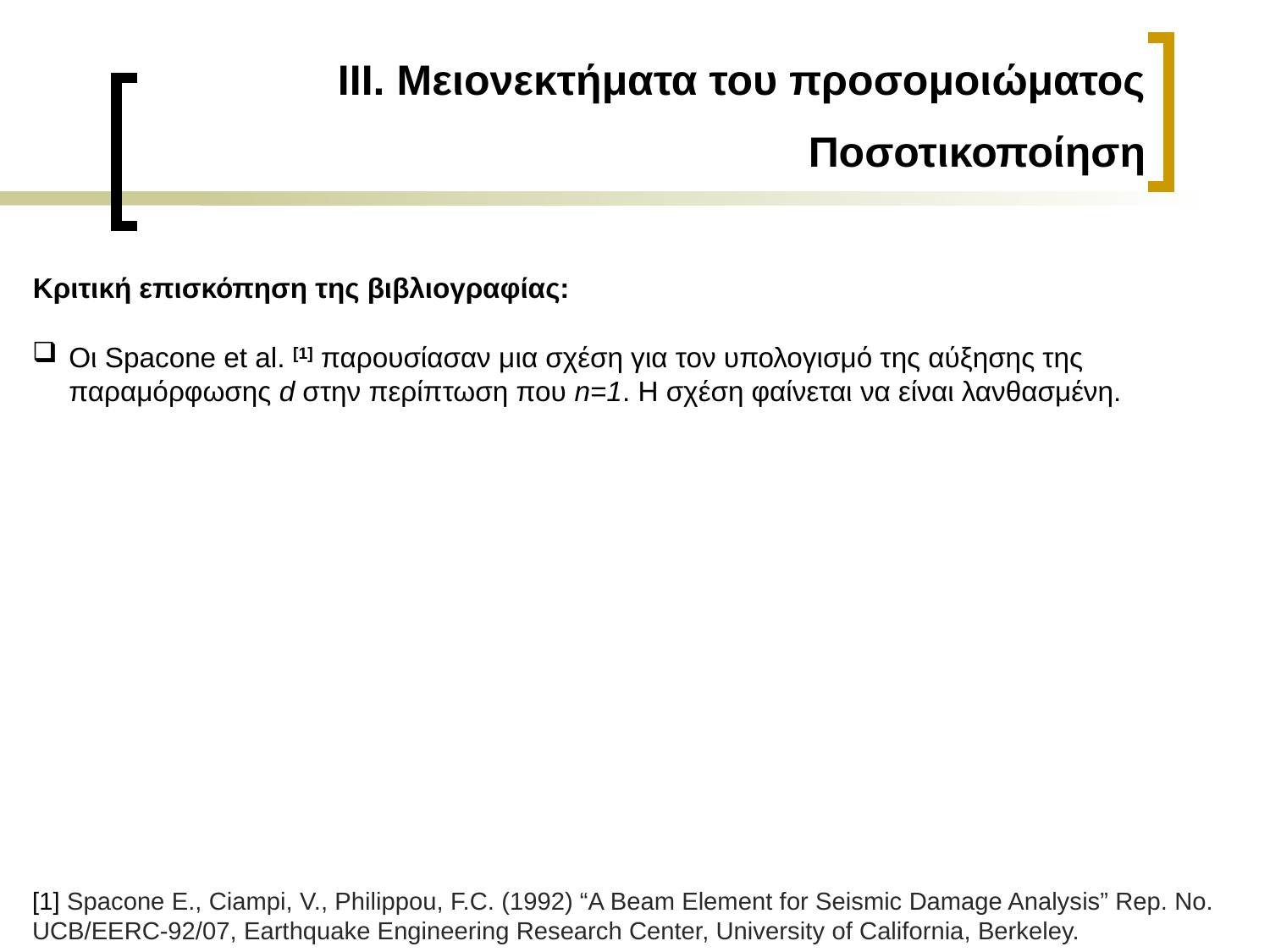

ΙΙΙ. Μειονεκτήματα του προσομοιώματος
Ποσοτικοποίηση
Κριτική επισκόπηση της βιβλιογραφίας:
Οι Spacone et al. [1] παρουσίασαν μια σχέση για τον υπολογισμό της αύξησης της παραμόρφωσης d στην περίπτωση που n=1. Η σχέση φαίνεται να είναι λανθασμένη.
[1] Spacone E., Ciampi, V., Philippou, F.C. (1992) “A Beam Element for Seismic Damage Analysis” Rep. No. UCB/EERC-92/07, Earthquake Engineering Research Center, University of California, Berkeley.